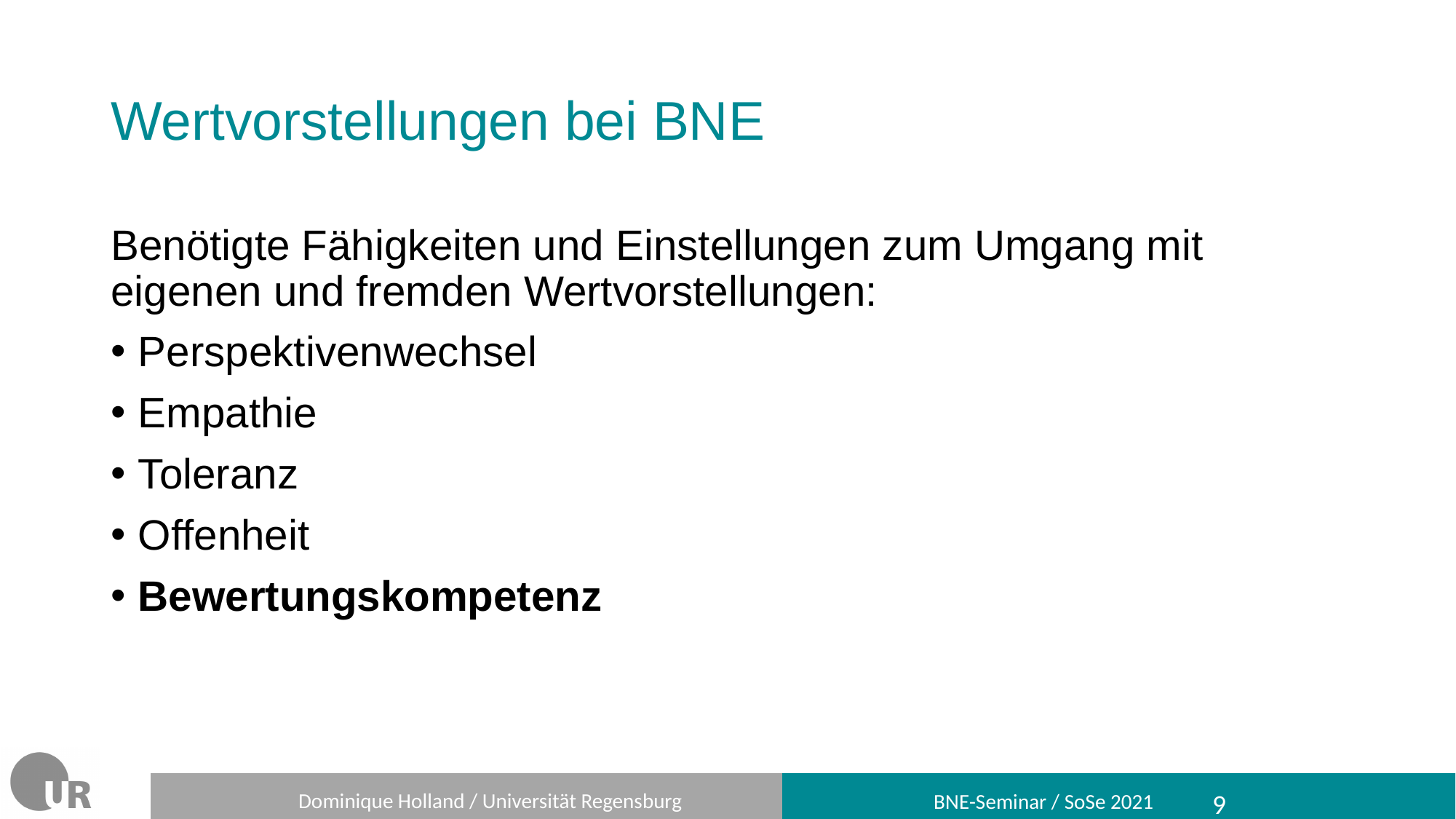

# Wertvorstellungen bei BNE
Benötigte Fähigkeiten und Einstellungen zum Umgang mit eigenen und fremden Wertvorstellungen:
Perspektivenwechsel
Empathie
Toleranz
Offenheit
Bewertungskompetenz